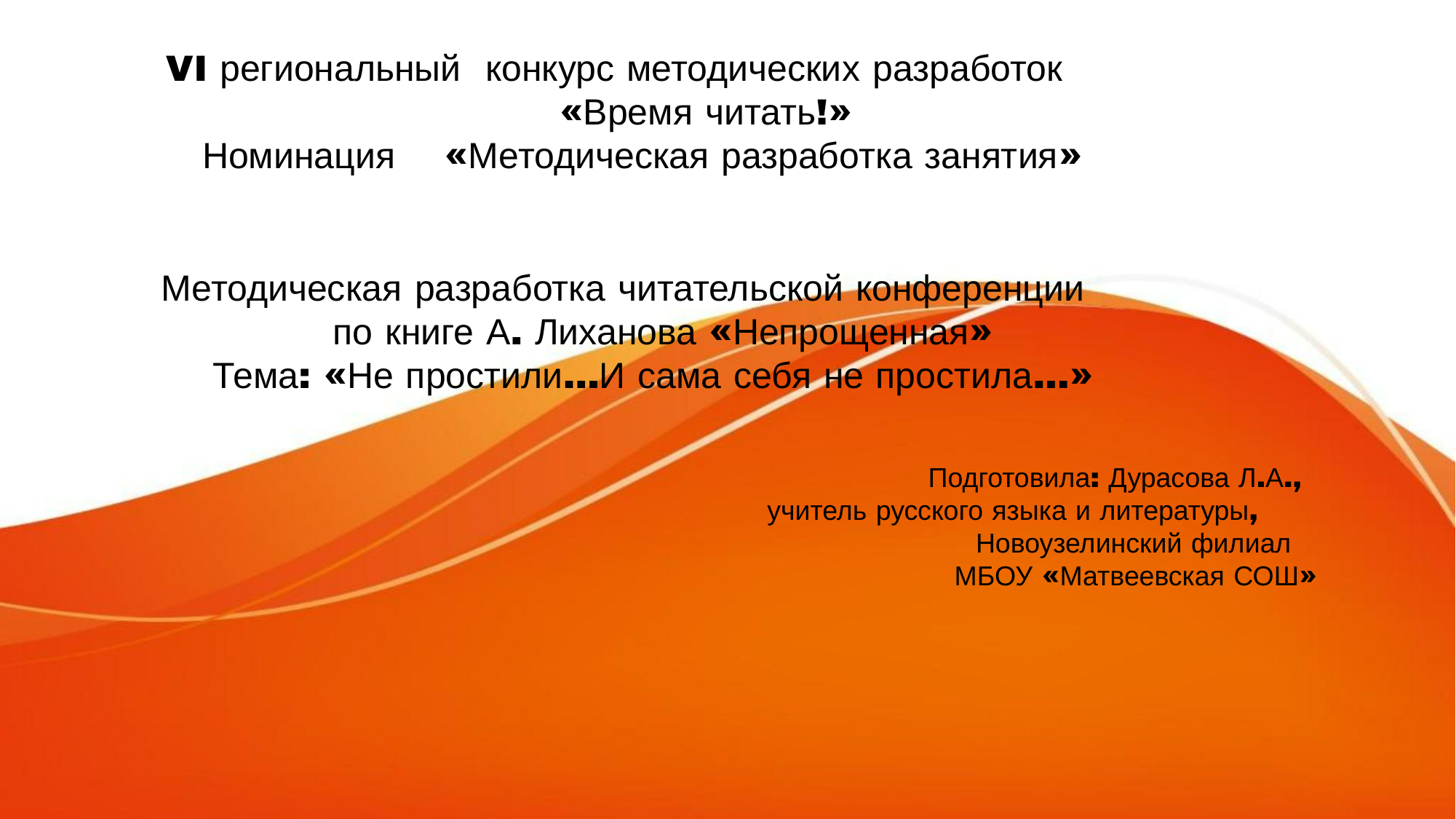

VI региональный  конкурс методических разработок
«Время читать!»
Номинация «Методическая разработка занятия»
Методическая разработка читательской конференции
по книге А. Лиханова «Непрощенная»
Тема: «Не простили…И сама себя не простила…»
Подготовила: Дурасова Л.А.,
учитель русского языка и литературы,
Новоузелинский филиал
МБОУ «Матвеевская СОШ»